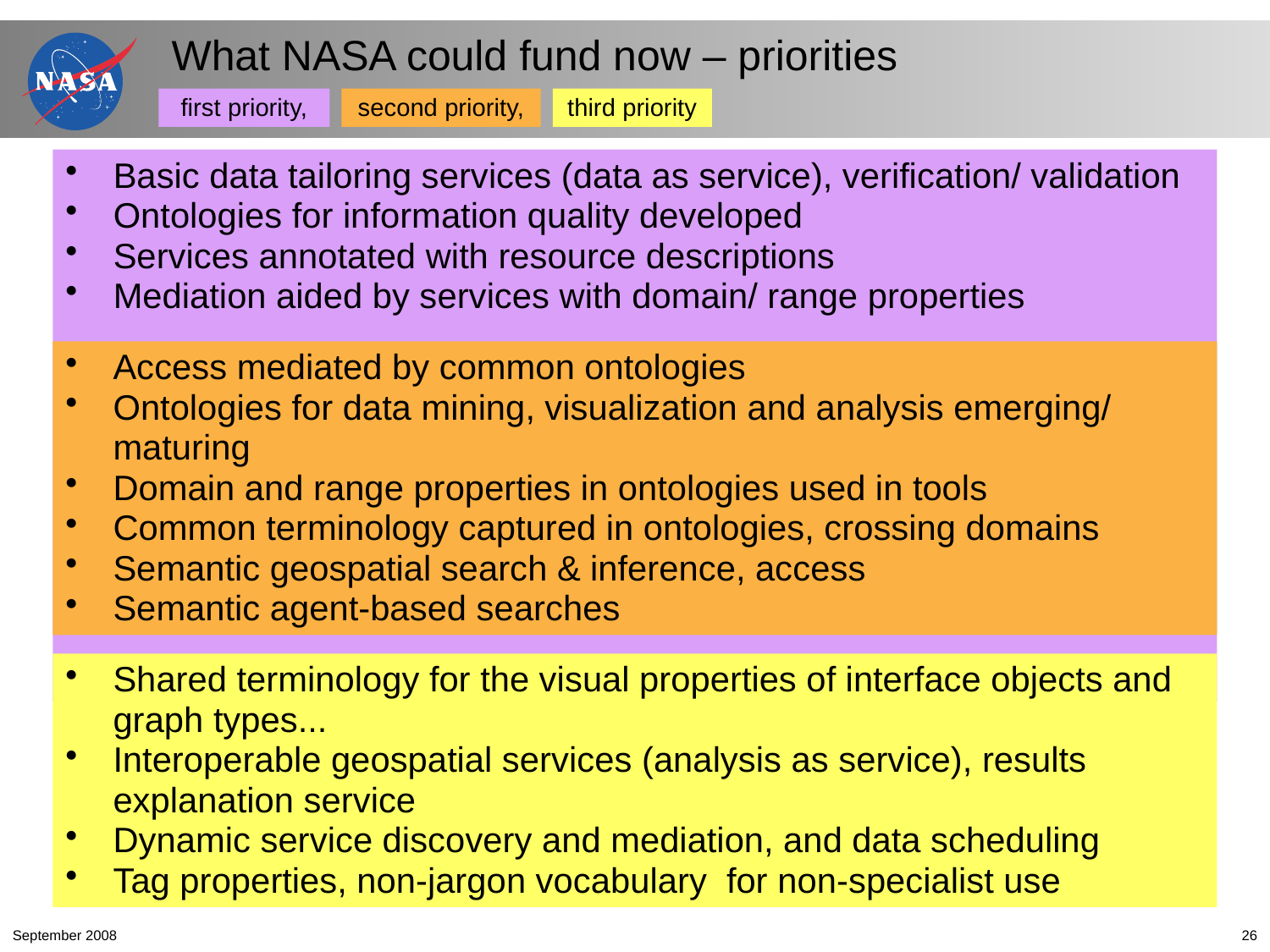

# What NASA could fund now – priorities
first priority,
second priority,
third priority
Basic data tailoring services (data as service), verification/ validation
Ontologies for information quality developed
Services annotated with resource descriptions
Mediation aided by services with domain/ range properties
Access mediated by common ontologies
Ontologies for data mining, visualization and analysis emerging/ maturing
Domain and range properties in ontologies used in tools
Common terminology captured in ontologies, crossing domains
Semantic geospatial search & inference, access
Semantic agent-based searches
Shared terminology for the visual properties of interface objects and graph types...
Interoperable geospatial services (analysis as service), results explanation service
Dynamic service discovery and mediation, and data scheduling
Tag properties, non-jargon vocabulary  for non-specialist use
September 2008
26